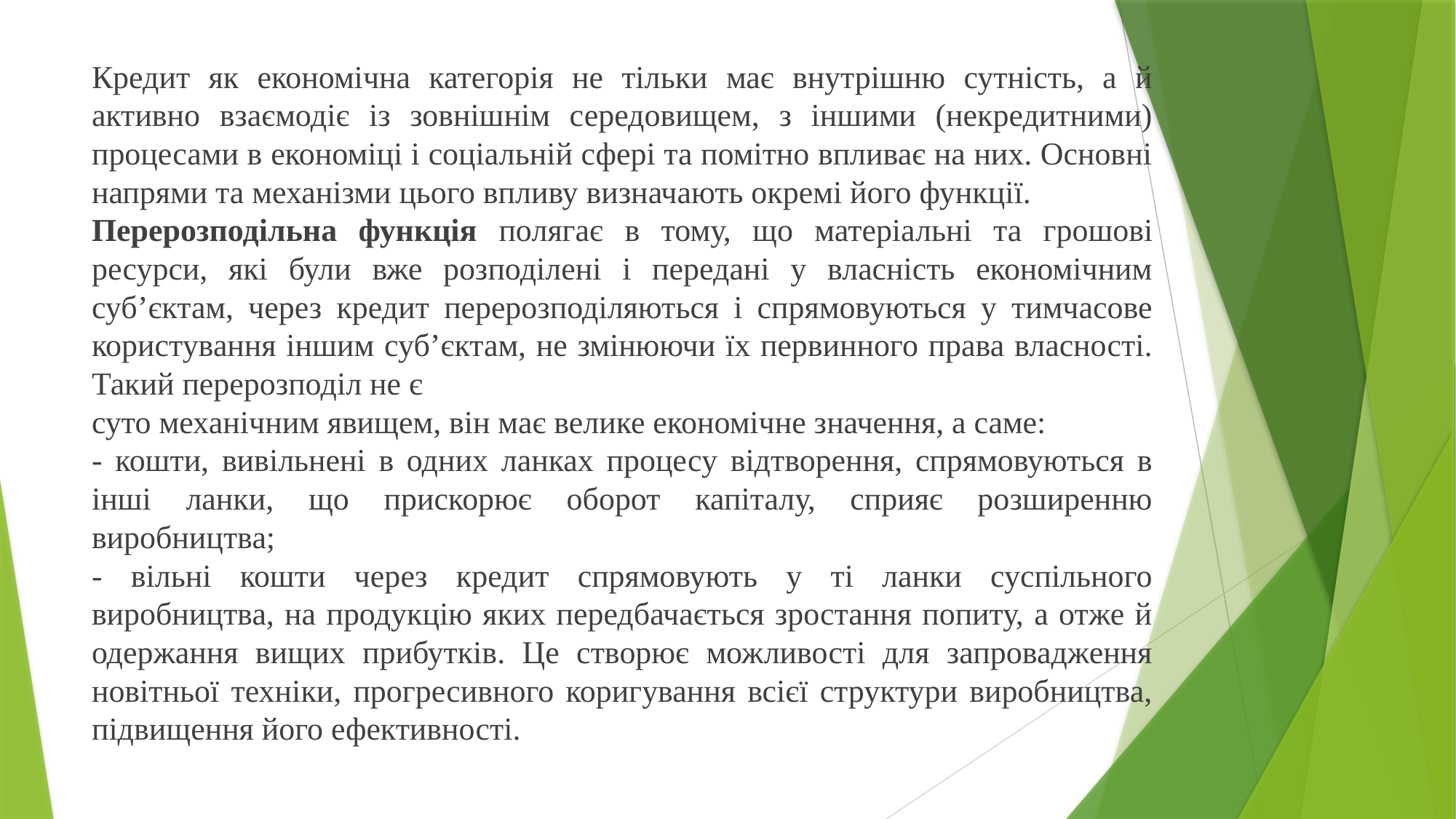

Кредит як економічна категорія не тільки має внутрішню сутність, а й активно взаємодіє із зовнішнім середовищем, з іншими (некредитними) процесами в економіці і соціальній сфері та помітно впливає на них. Основні напрями та механізми цього впливу визначають окремі його функції.
Перерозподільна функція полягає в тому, що матеріальні та грошові ресурси, які були вже розподілені і передані у власність економічним суб’єктам, через кредит перерозподіляються і спрямовуються у тимчасове користування іншим суб’єктам, не змінюючи їх первинного права власності. Такий перерозподіл не є
суто механічним явищем, він має велике економічне значення, а саме:
- кошти, вивільнені в одних ланках процесу відтворення, спрямовуються в інші ланки, що прискорює оборот капіталу, сприяє розширенню виробництва;
- вільні кошти через кредит спрямовують у ті ланки суспільного виробництва, на продукцію яких передбачається зростання попиту, а отже й одержання вищих прибутків. Це створює можливості для запровадження новітньої техніки, прогресивного коригування всієї структури виробництва, підвищення його ефективності.